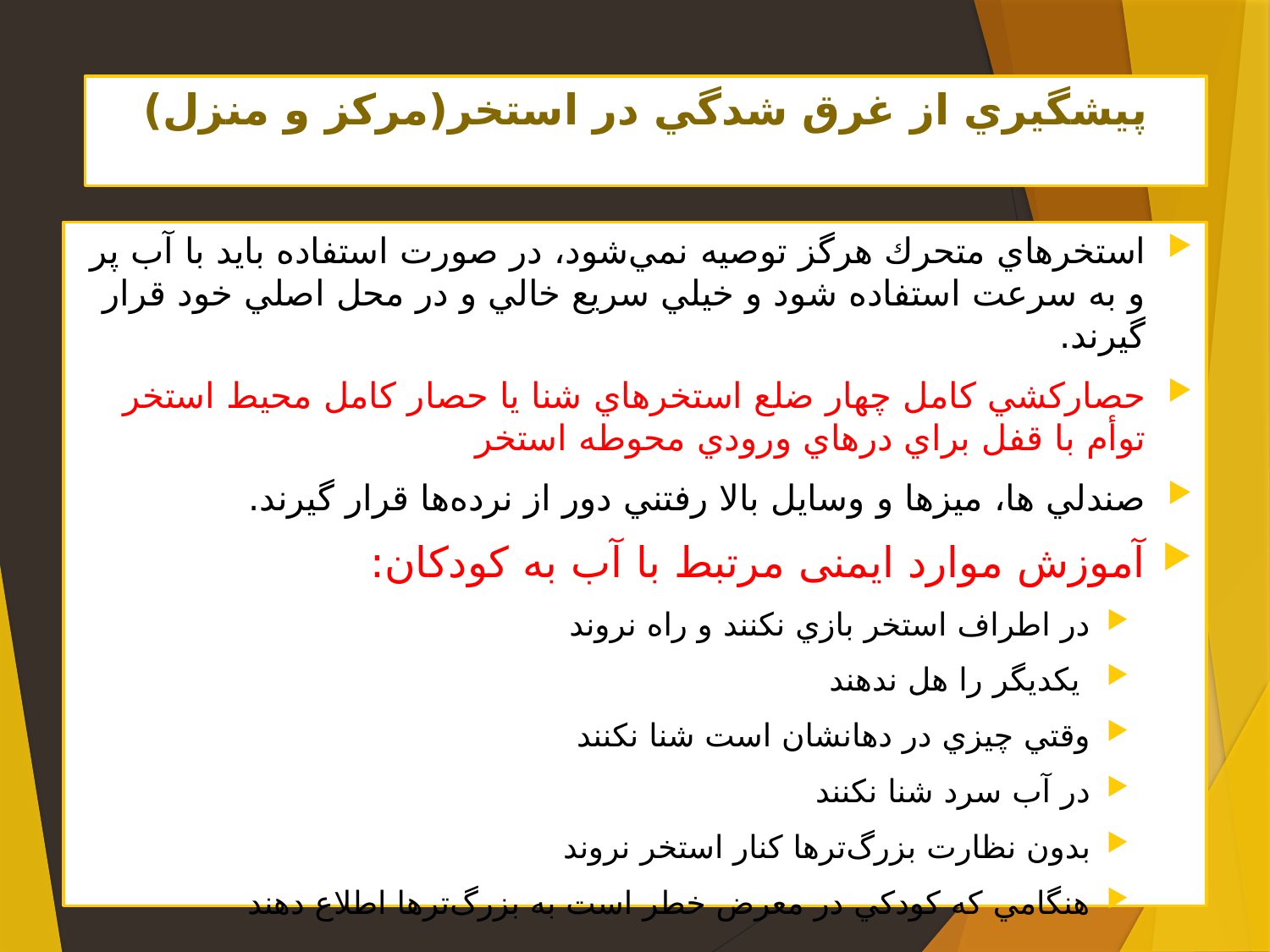

# پيشگيري از غرق شدگي در استخر(مرکز و منزل)
استخرهاي متحرك هرگز توصيه نمي‌شود، در صورت استفاده بايد با آب پر و به سرعت استفاده شود و خيلي سريع خالي و در محل اصلي خود قرار گيرند.
حصاركشي كامل چهار ضلع استخرهاي شنا يا حصار كامل محيط استخر توأم با قفل براي درهاي ورودي محوطه استخر
صندلي ها، ميزها و وسايل بالا رفتني دور از نرده‌ها قرار گيرند.
آموزش موارد ایمنی مرتبط با آب به کودکان:
در اطراف استخر بازي نكنند و راه نروند
 يكديگر را هل ندهند
وقتي چيزي در دهانشان است شنا نكنند
در آب سرد شنا نكنند
بدون نظارت بزرگ‌ترها كنار استخر نروند
هنگامي كه كودكي در معرض خطر است به بزرگ‌ترها اطلاع دهند